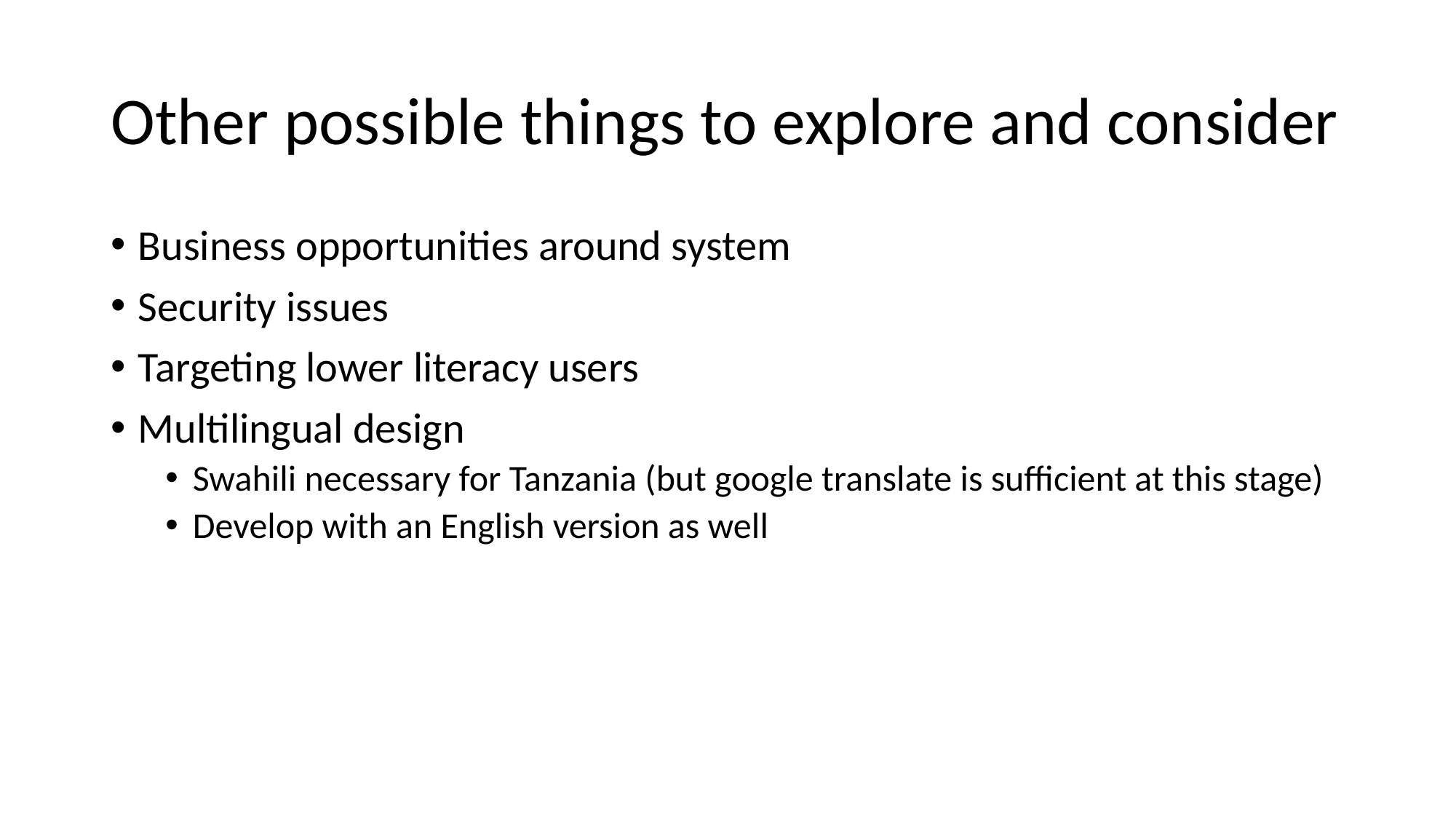

# Other possible things to explore and consider
Business opportunities around system
Security issues
Targeting lower literacy users
Multilingual design
Swahili necessary for Tanzania (but google translate is sufficient at this stage)
Develop with an English version as well